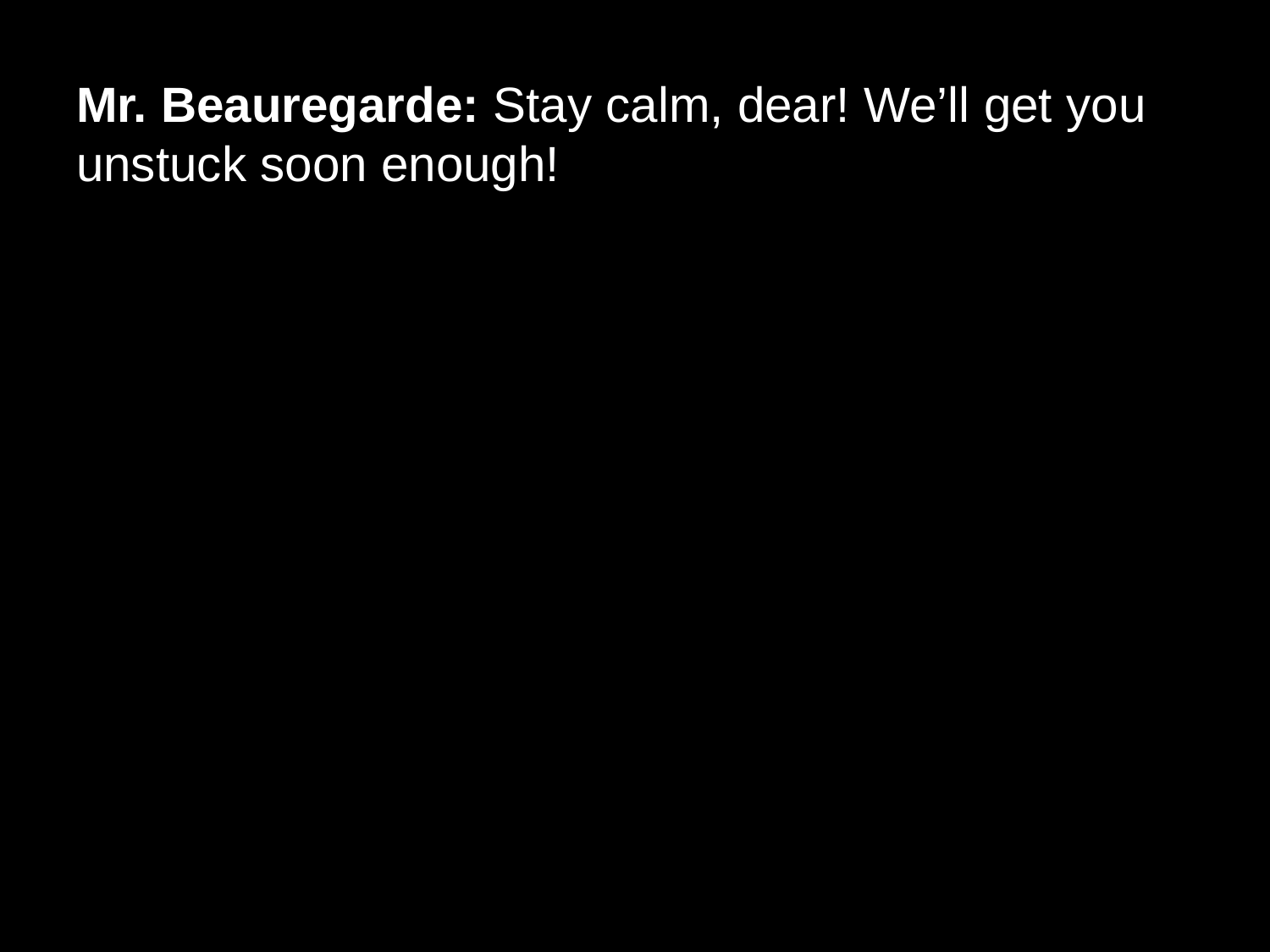

# Mr. Beauregarde: Stay calm, dear! We’ll get you unstuck soon enough!